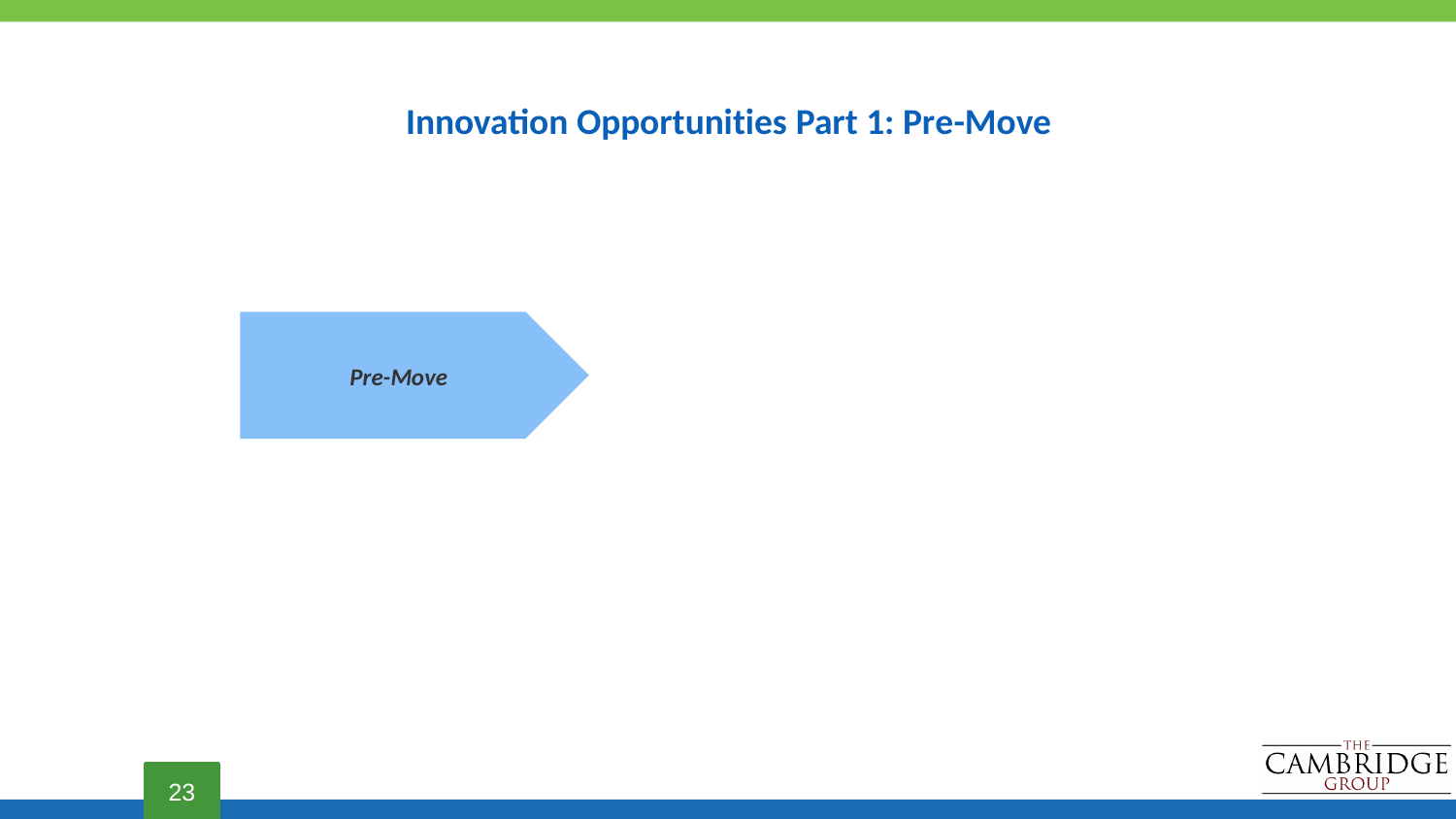

# Innovation Opportunities Part 1: Pre-Move
During Move	Post-Move

Pre-Move
23